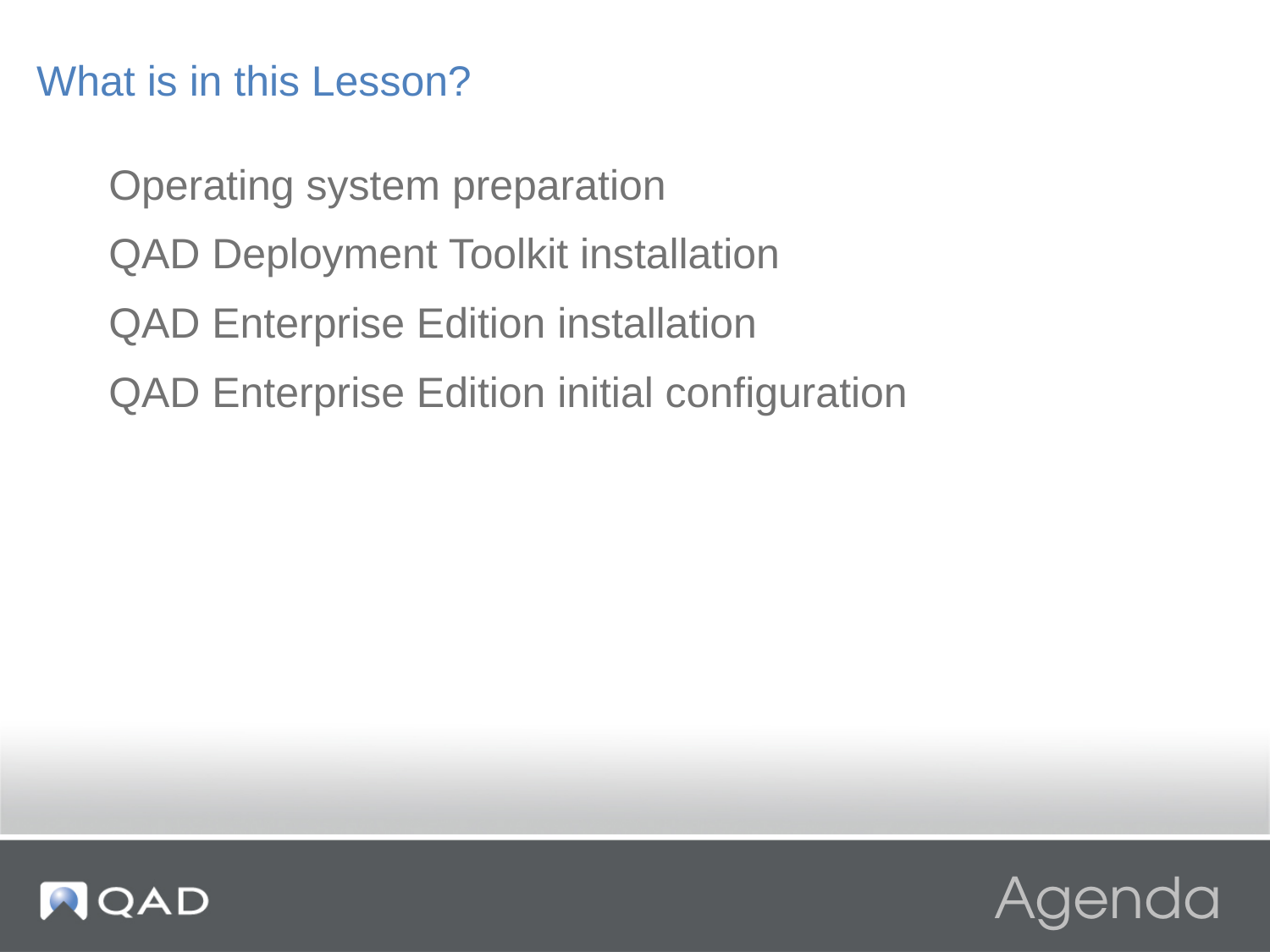

What is in this Lesson?
Operating system preparation
QAD Deployment Toolkit installation
QAD Enterprise Edition installation
QAD Enterprise Edition initial configuration

Agenda